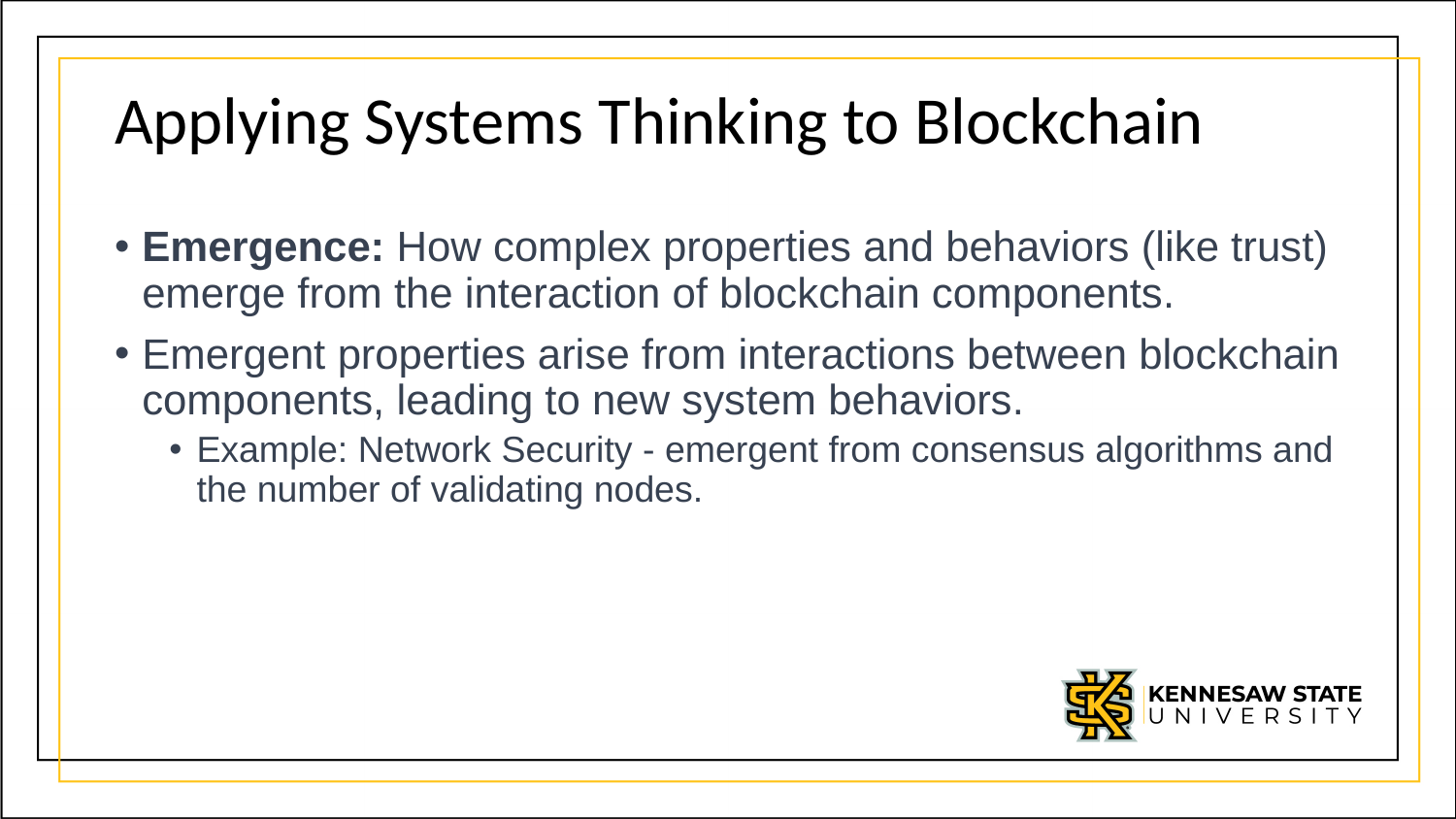

# Applying Systems Thinking to Blockchain
Emergence: How complex properties and behaviors (like trust) emerge from the interaction of blockchain components.
Emergent properties arise from interactions between blockchain components, leading to new system behaviors.
Example: Network Security - emergent from consensus algorithms and the number of validating nodes.